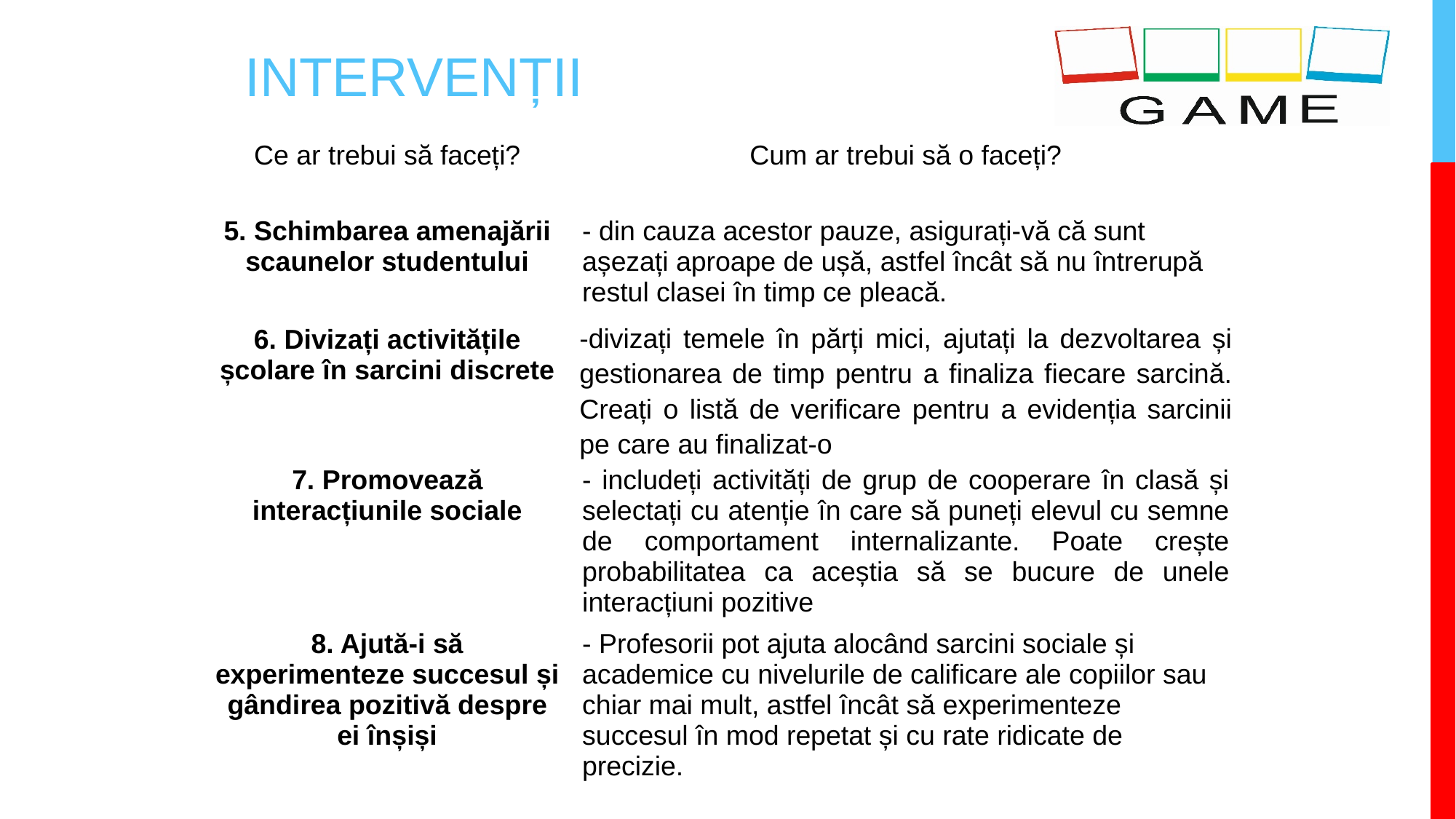

# INTERVENȚII
| Ce ar trebui să faceți? | Cum ar trebui să o faceți? |
| --- | --- |
| 5. Schimbarea amenajării scaunelor studentului | - din cauza acestor pauze, asigurați-vă că sunt așezați aproape de ușă, astfel încât să nu întrerupă restul clasei în timp ce pleacă. |
| 6. Divizați activitățile școlare în sarcini discrete | -divizați temele în părți mici, ajutați la dezvoltarea și gestionarea de timp pentru a finaliza fiecare sarcină. Creați o listă de verificare pentru a evidenția sarcinii pe care au finalizat-o |
| 7. Promovează interacțiunile sociale | - includeți activități de grup de cooperare în clasă și selectați cu atenție în care să puneți elevul cu semne de comportament internalizante. Poate crește probabilitatea ca aceștia să se bucure de unele interacțiuni pozitive |
| 8. Ajută-i să experimenteze succesul și gândirea pozitivă despre ei înșiși | - Profesorii pot ajuta alocând sarcini sociale și academice cu nivelurile de calificare ale copiilor sau chiar mai mult, astfel încât să experimenteze succesul în mod repetat și cu rate ridicate de precizie. |